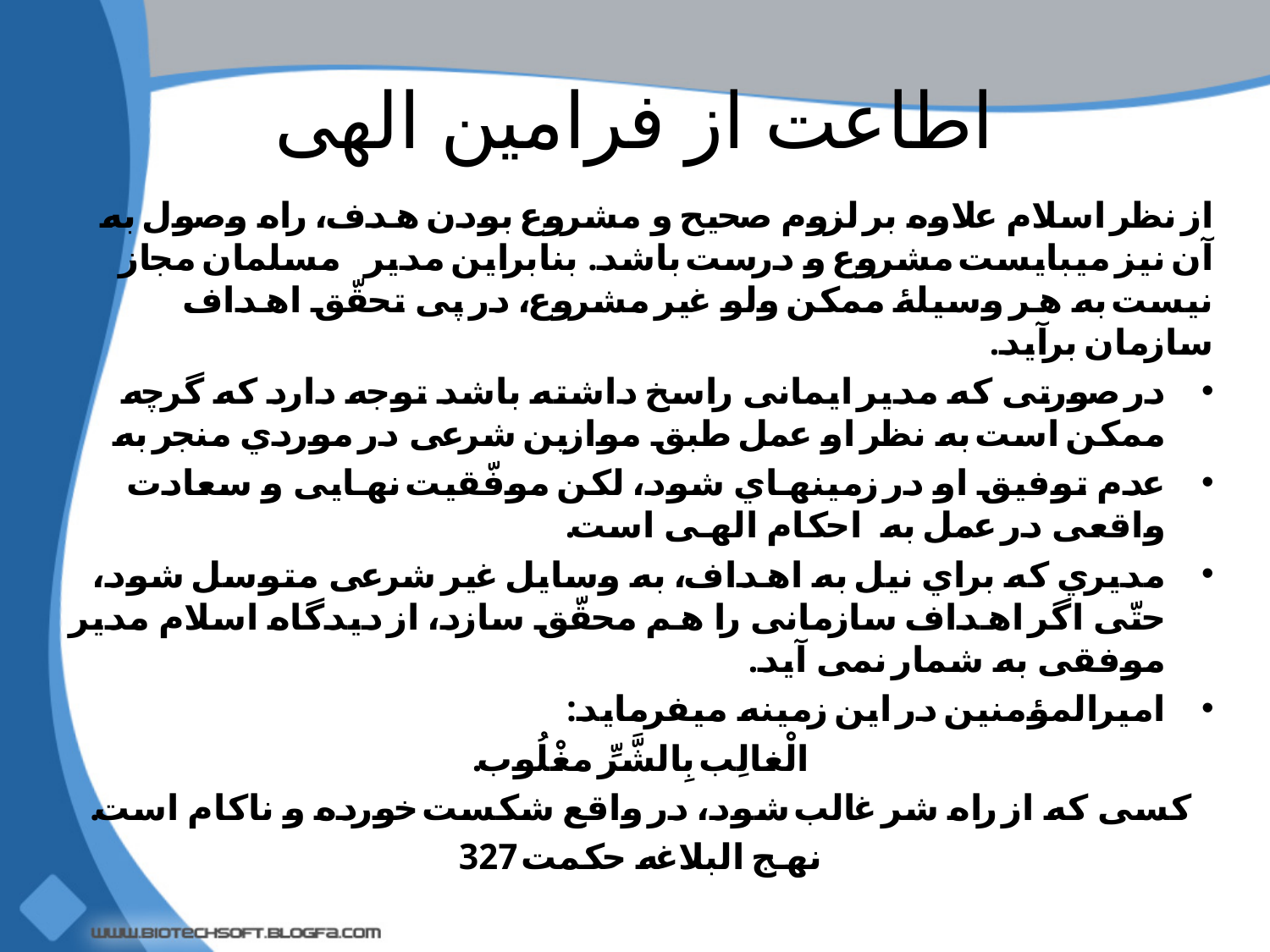

# اطاعت از فرامین الهی
از نظر اسلام علاوه بر لزوم صحیح و مشروع بودن هدف، راه وصول به آن نیز میبایست مشروع و درست باشد. بنابراین مدیر   مسلمان مجاز نیست به هر وسیلۀ ممکن ولو غیر مشروع، در پی تحقّق اهداف سازمان برآید.
در صورتی که مدیر ایمانی راسخ داشته باشد توجه دارد که گرچه ممکن است به نظر او عمل طبق موازین شرعی در موردي منجر به
عدم توفیق او در زمینهاي شود، لکن موفّقیت نهایی و سعادت واقعی در عمل به  احکام الهی است.
مدیري که براي نیل به اهداف، به وسایل غیر شرعی متوسل شود، حتّی اگر اهداف سازمانی را هم محقّق سازد، از دیدگاه اسلام مدیر موفقی به شمار نمی آید.
امیرالمؤمنین در این زمینه میفرماید:
الْغالِب بِالشَّرِّ مغْلُوب.
کسی که از راه شر غالب شود، در واقع شکست خورده و ناکام است.
نهج البلاغه حکمت 327